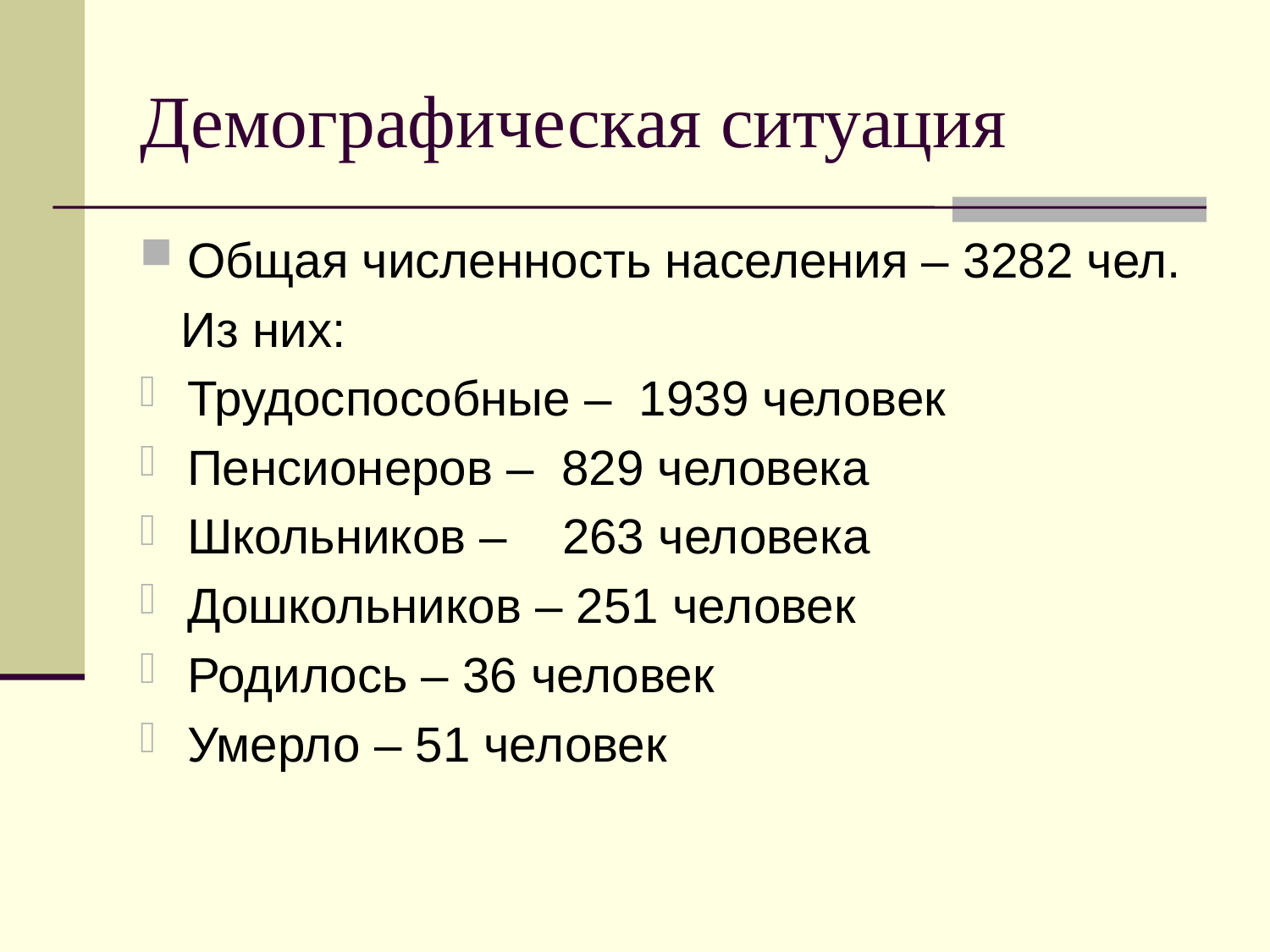

Демографическая ситуация
Общая численность населения – 3282 чел.
   Из них:
Трудоспособные –  1939 человек
Пенсионеров –  829 человека
Школьников –    263 человека
Дошкольников – 251 человек
Родилось – 36 человек
Умерло – 51 человек